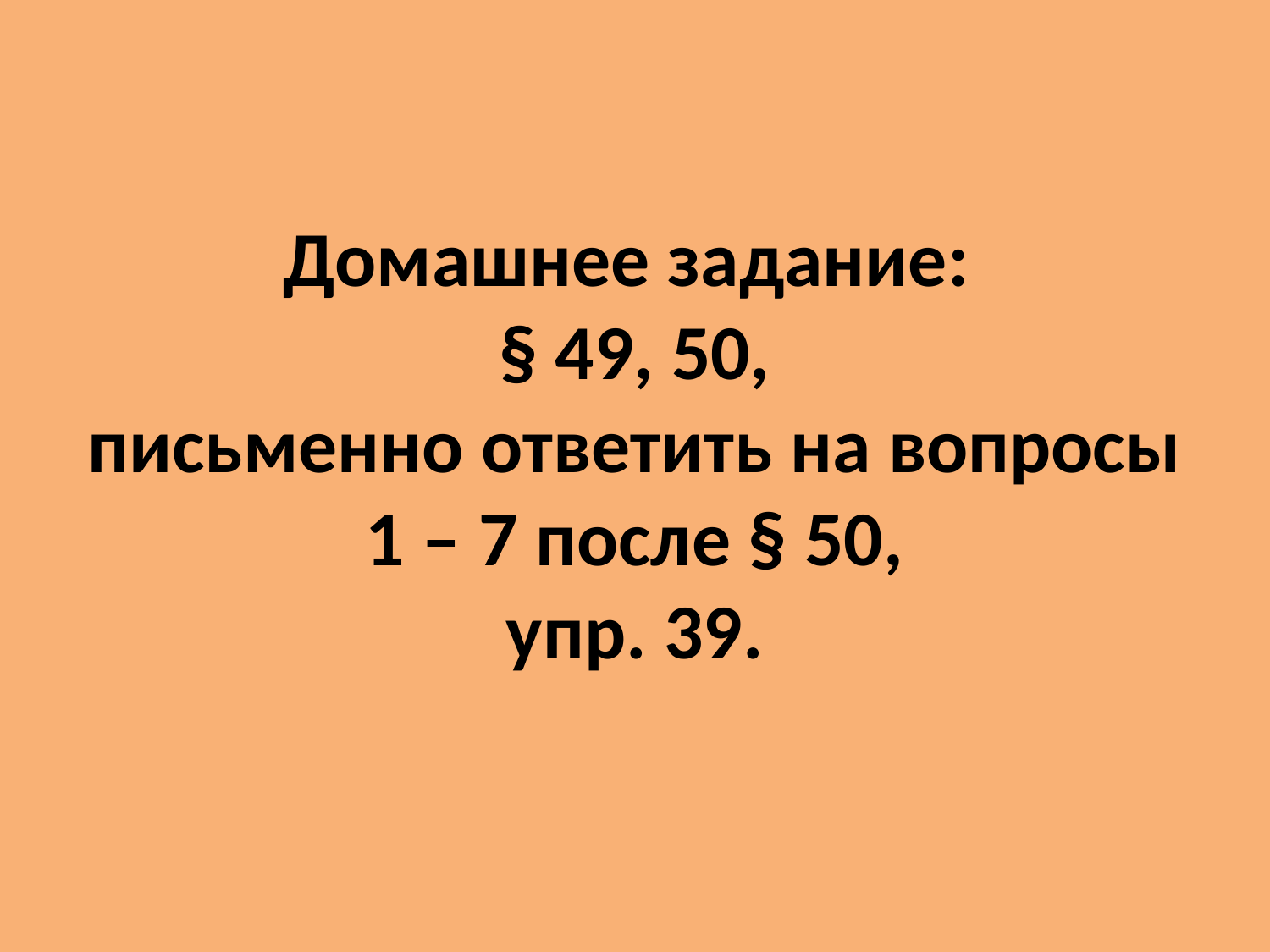

# Домашнее задание: § 49, 50, письменно ответить на вопросы 1 – 7 после § 50, упр. 39.